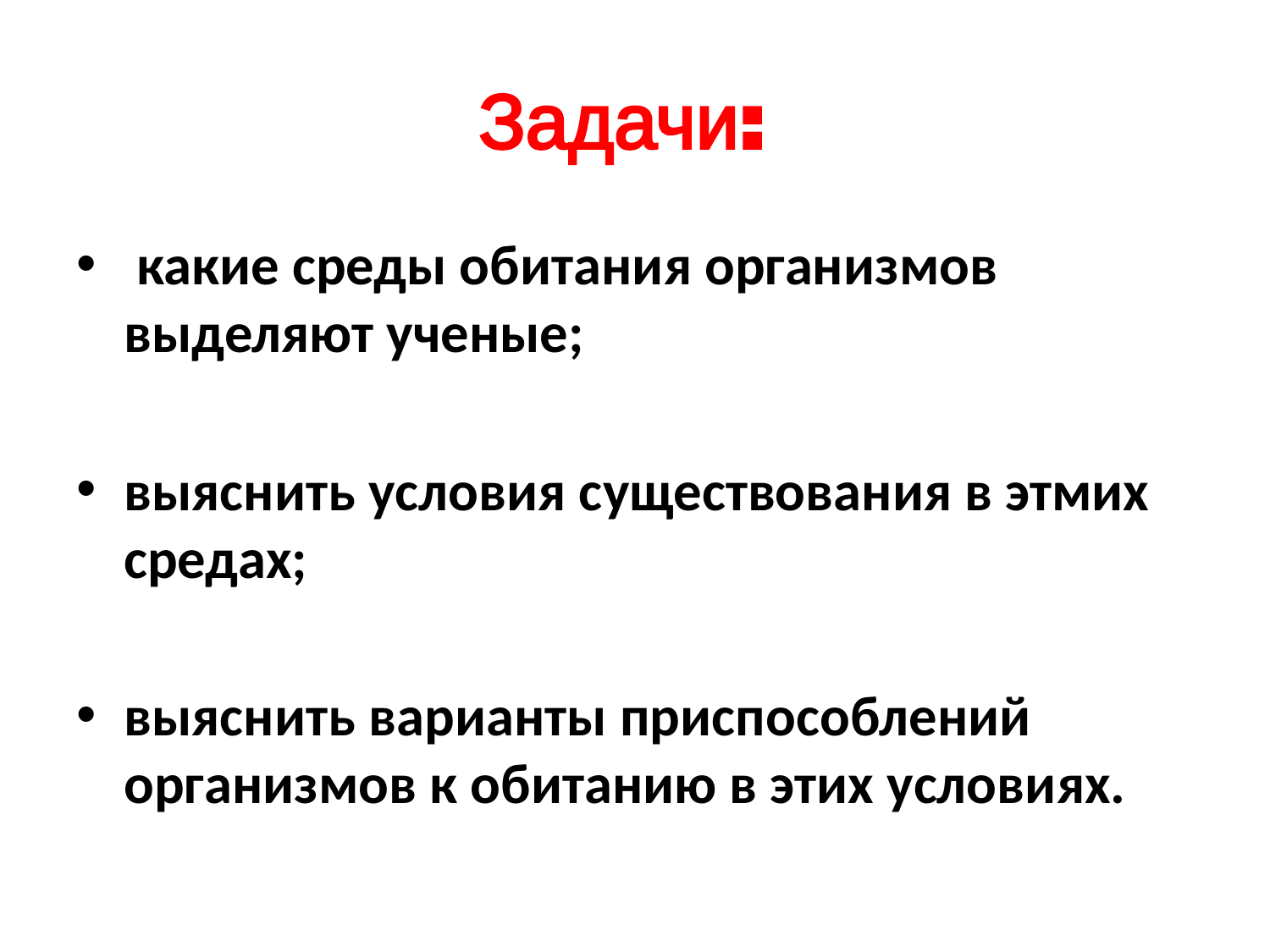

# Задачи:
 какие среды обитания организмов выделяют ученые;

выяснить условия существования в этмих средах;

выяснить варианты приспособлений организмов к обитанию в этих условиях.